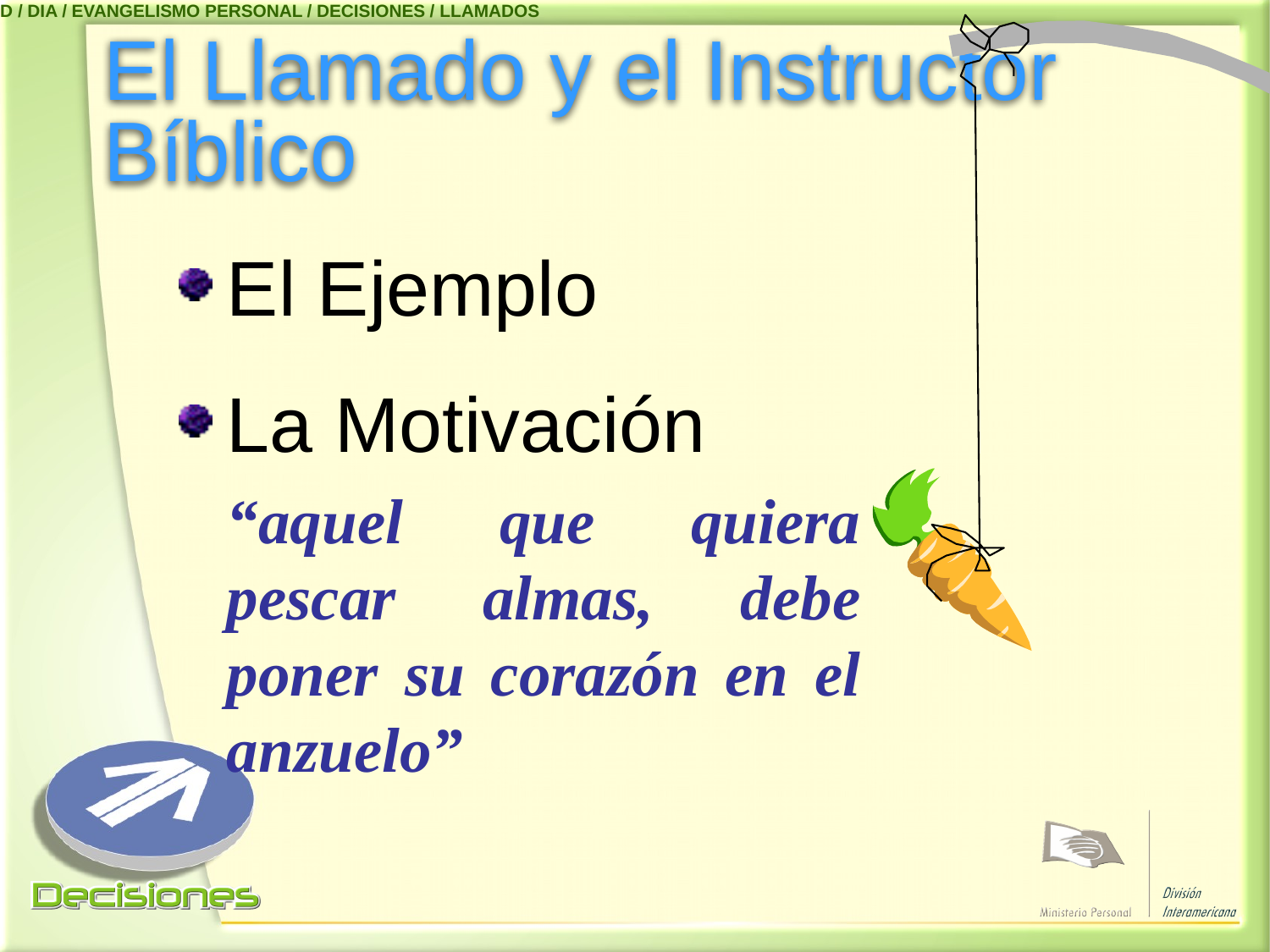

IASD / DIA / EVANGELISMO PERSONAL / DECISIONES / LLAMADOS
# El Llamado y el Instructor Bíblico
El Ejemplo
La Motivación
	“aquel que quiera pescar almas, debe poner su corazón en el anzuelo”